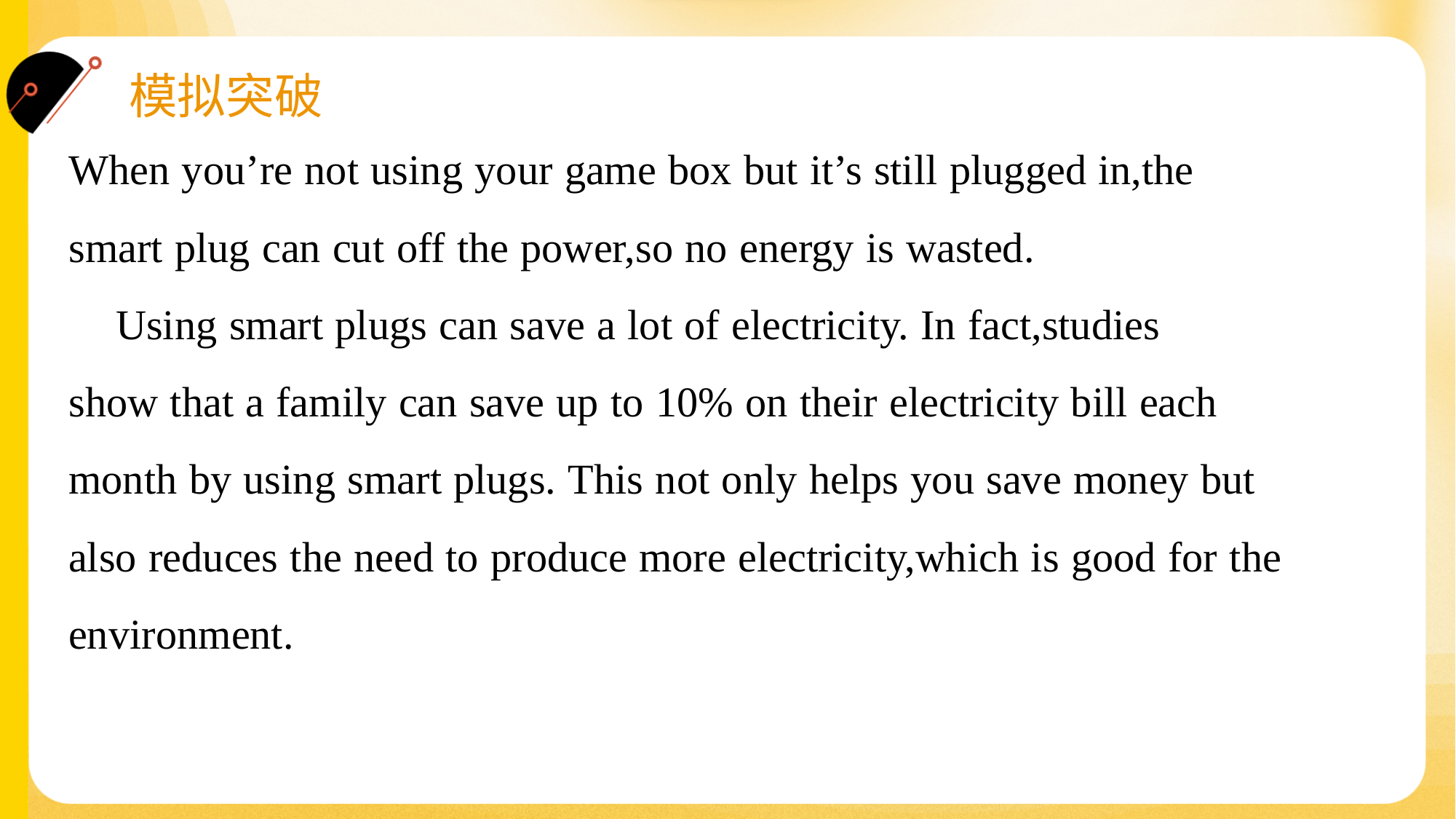

When you’re not using your game box but it’s still plugged in,the
smart plug can cut off the power,so no energy is wasted.
    Using smart plugs can save a lot of electricity. In fact,studies
show that a family can save up to 10% on their electricity bill each
month by using smart plugs. This not only helps you save money but
also reduces the need to produce more electricity,which is good for the
environment.